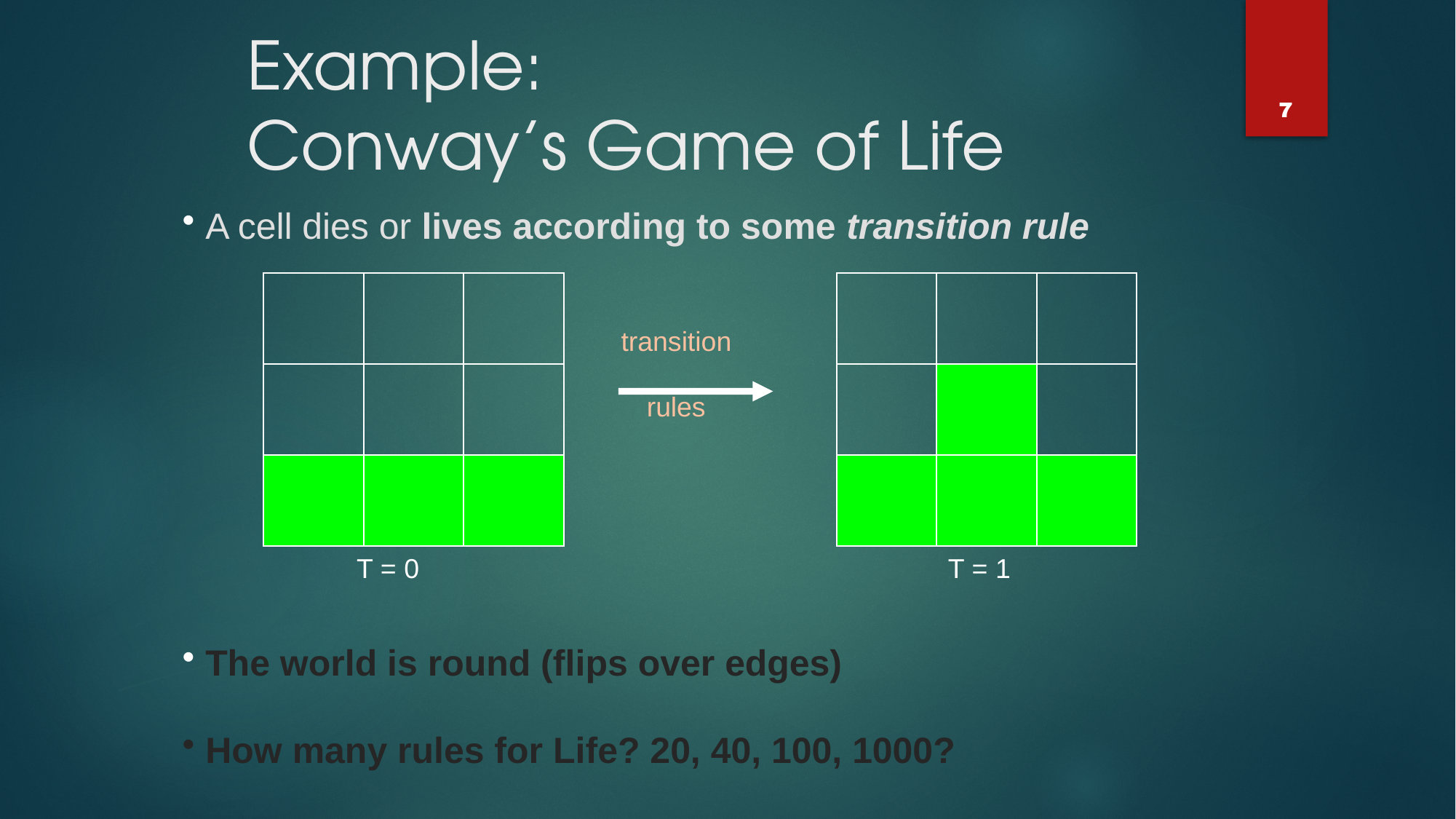

Example:
Conway’s Game of Life
7
 A cell dies or lives according to some transition rule

 The world is round (flips over edges)

 How many rules for Life? 20, 40, 100, 1000?

transition

rules

T = 0
T = 1